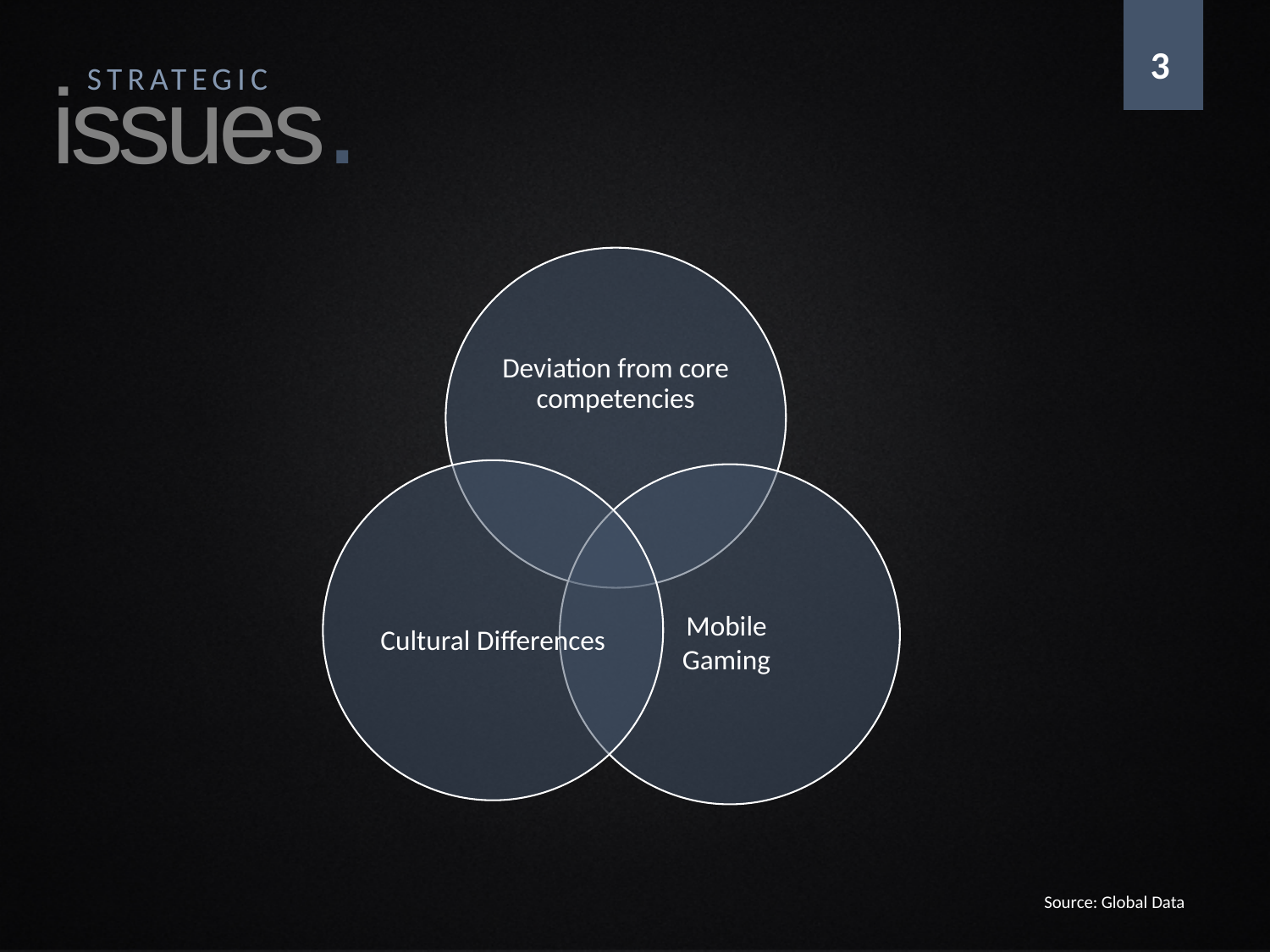

issues.
3
STRATEGIC
Deviation from core competencies
Mobile
Gaming
Cultural Differences

Source: Global Data